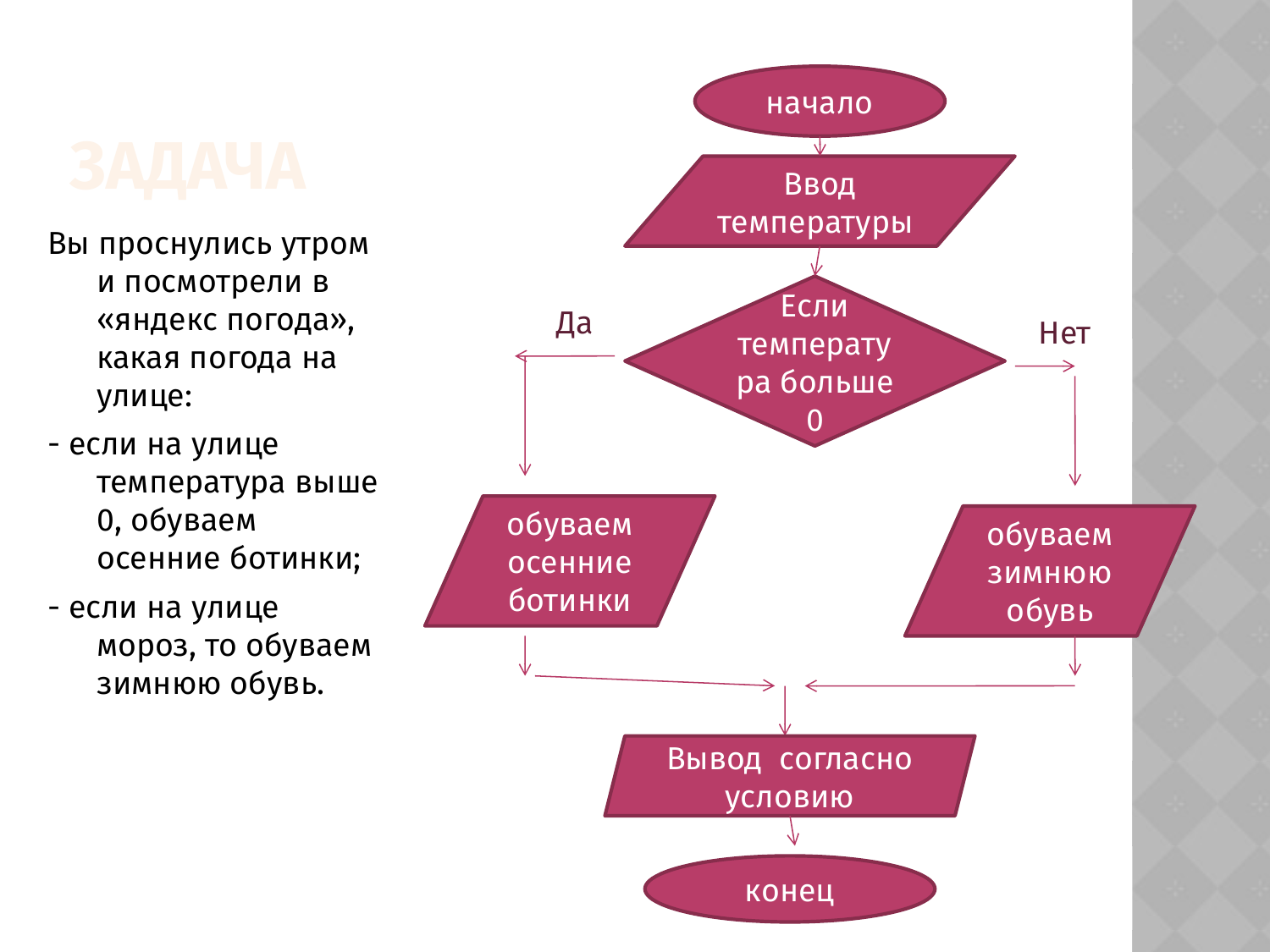

Задача
начало

Ввод температуры
Вы проснулись утром и посмотрели в «яндекс погода», какая погода на улице:
- если на улице температура выше 0, обуваем осенние ботинки;
- если на улице мороз, то обуваем зимнюю обувь.

Если температура больше 0
Да
Нет

обуваем осенние ботинки
обуваем зимнюю обувь

Вывод  согласно условию

конец